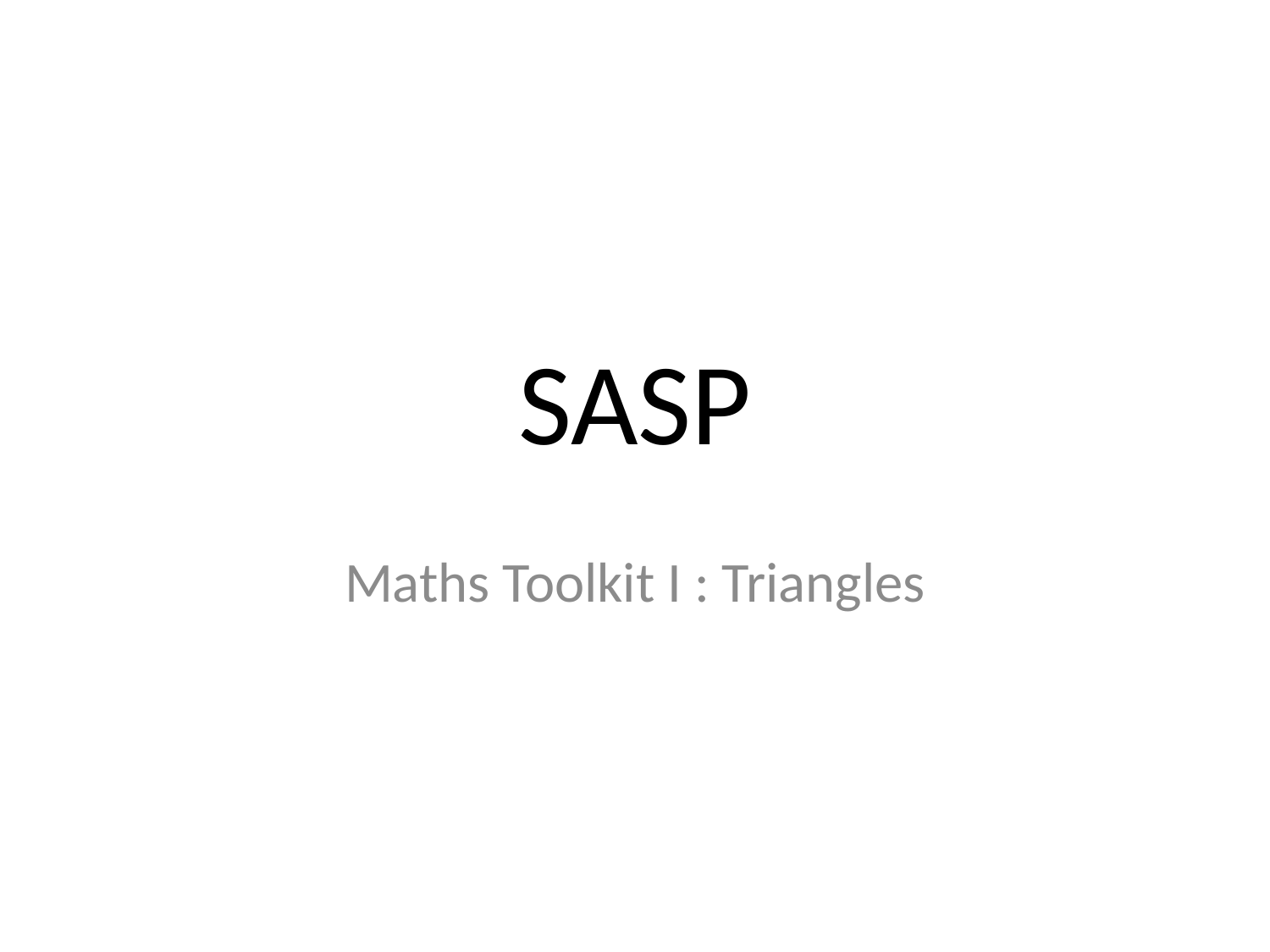

# SASP
Maths Toolkit I : Triangles